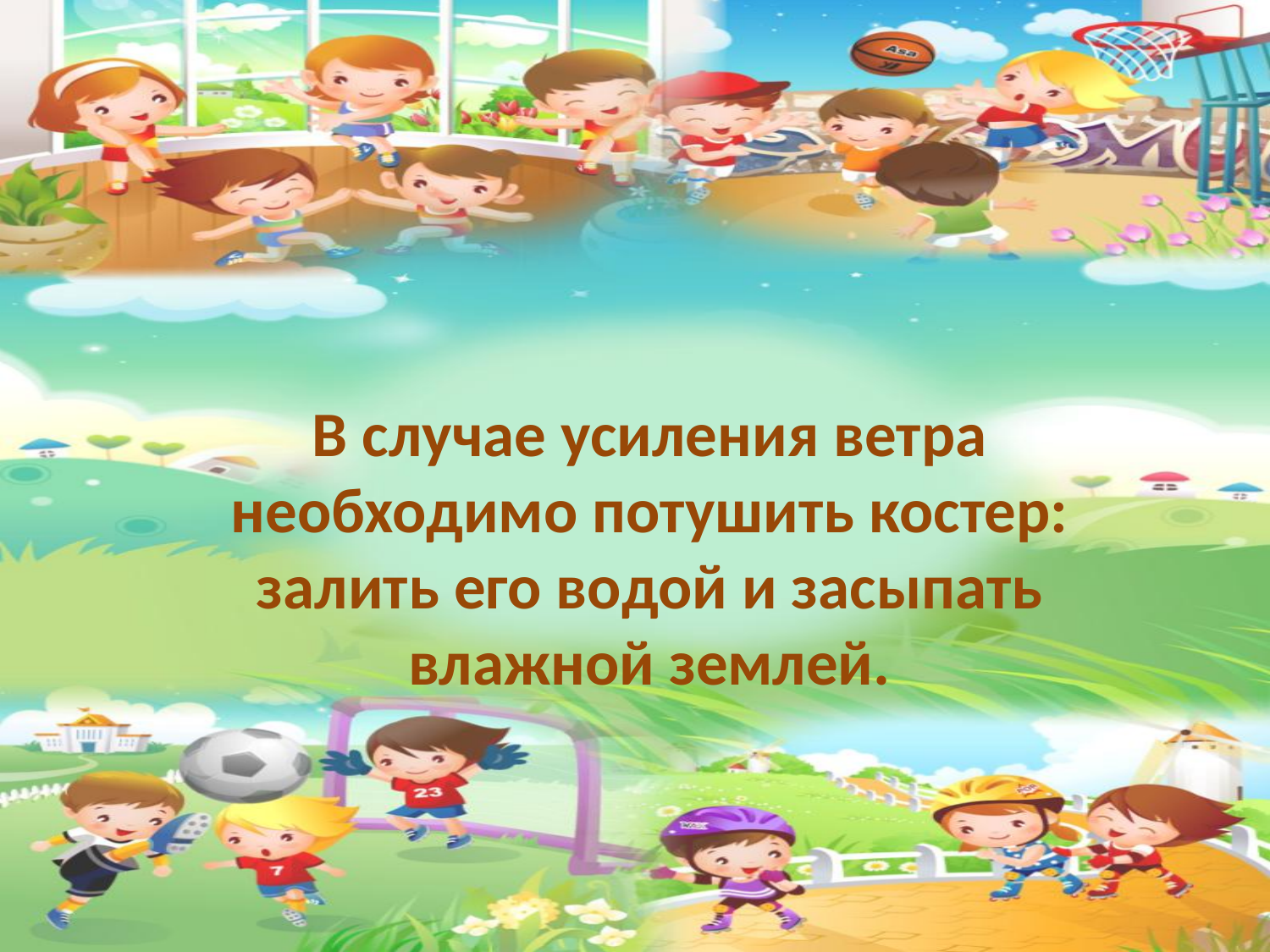

В случае усиления ветра необходимо потушить костер: залить его водой и засыпать влажной землей.